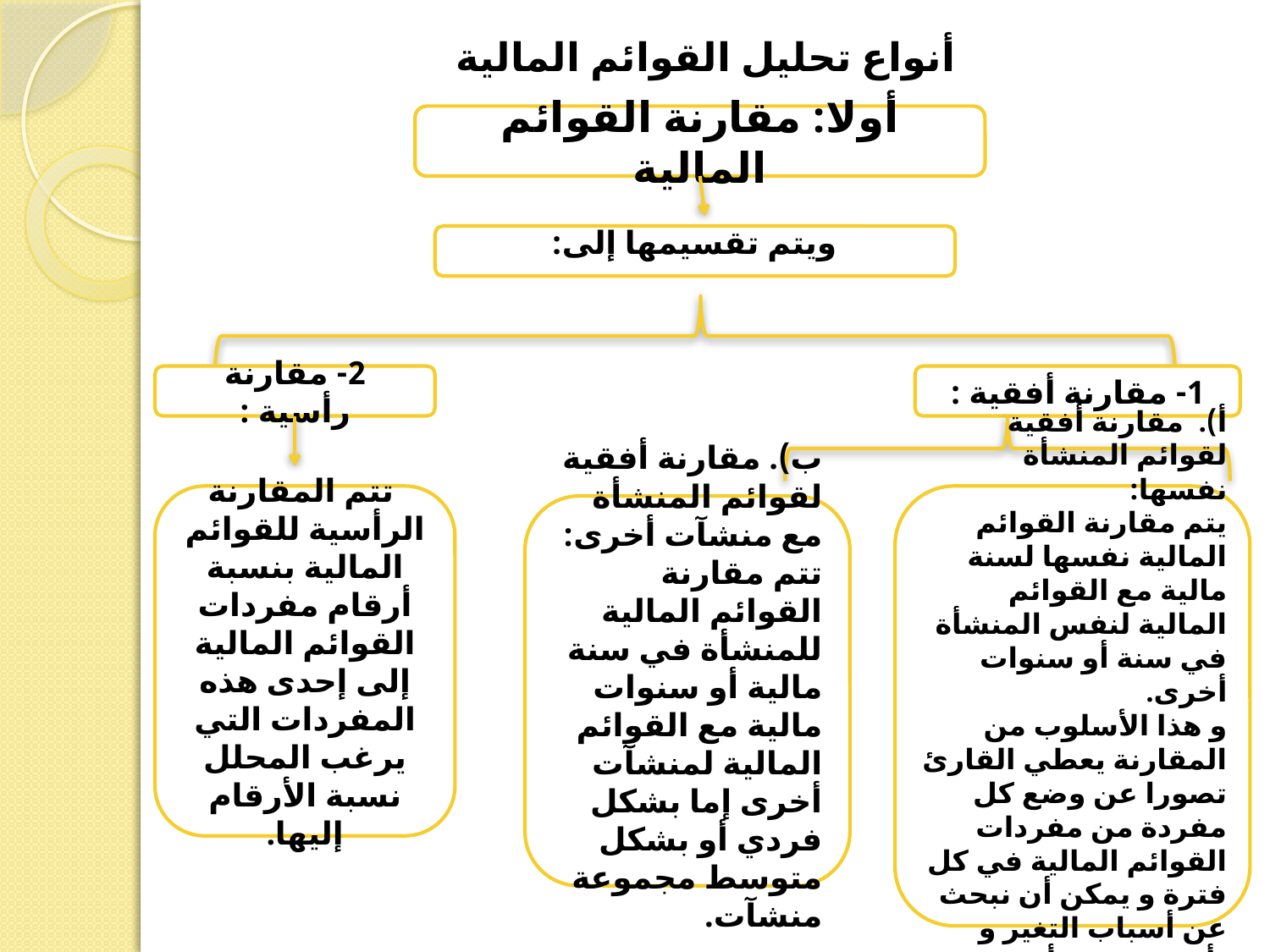

# أنواع تحليل القوائم المالية
أولا: مقارنة القوائم المالية
ويتم تقسيمها إلى:

2- مقارنة رأسية :
1- مقارنة أفقية :
 تتم المقارنة الرأسية للقوائم المالية بنسبة أرقام مفردات القوائم المالية إلى إحدى هذه المفردات التي يرغب المحلل نسبة الأرقام إليها.

أ).  مقارنة أفقية لقوائم المنشأة نفسها:
يتم مقارنة القوائم المالية نفسها لسنة مالية مع القوائم المالية لنفس المنشأة في سنة أو سنوات أخرى.
و هذا الأسلوب من المقارنة يعطي القارئ تصورا عن وضع كل مفردة من مفردات القوائم المالية في كل فترة و يمكن أن نبحث عن أسباب التغير و تأثيره حسب أهمية العنصر لديه. مثال1
ب). مقارنة أفقية لقوائم المنشأة مع منشآت أخرى:
تتم مقارنة القوائم المالية للمنشأة في سنة مالية أو سنوات مالية مع القوائم المالية لمنشآت أخرى إما بشكل فردي أو بشكل متوسط مجموعة منشآت.